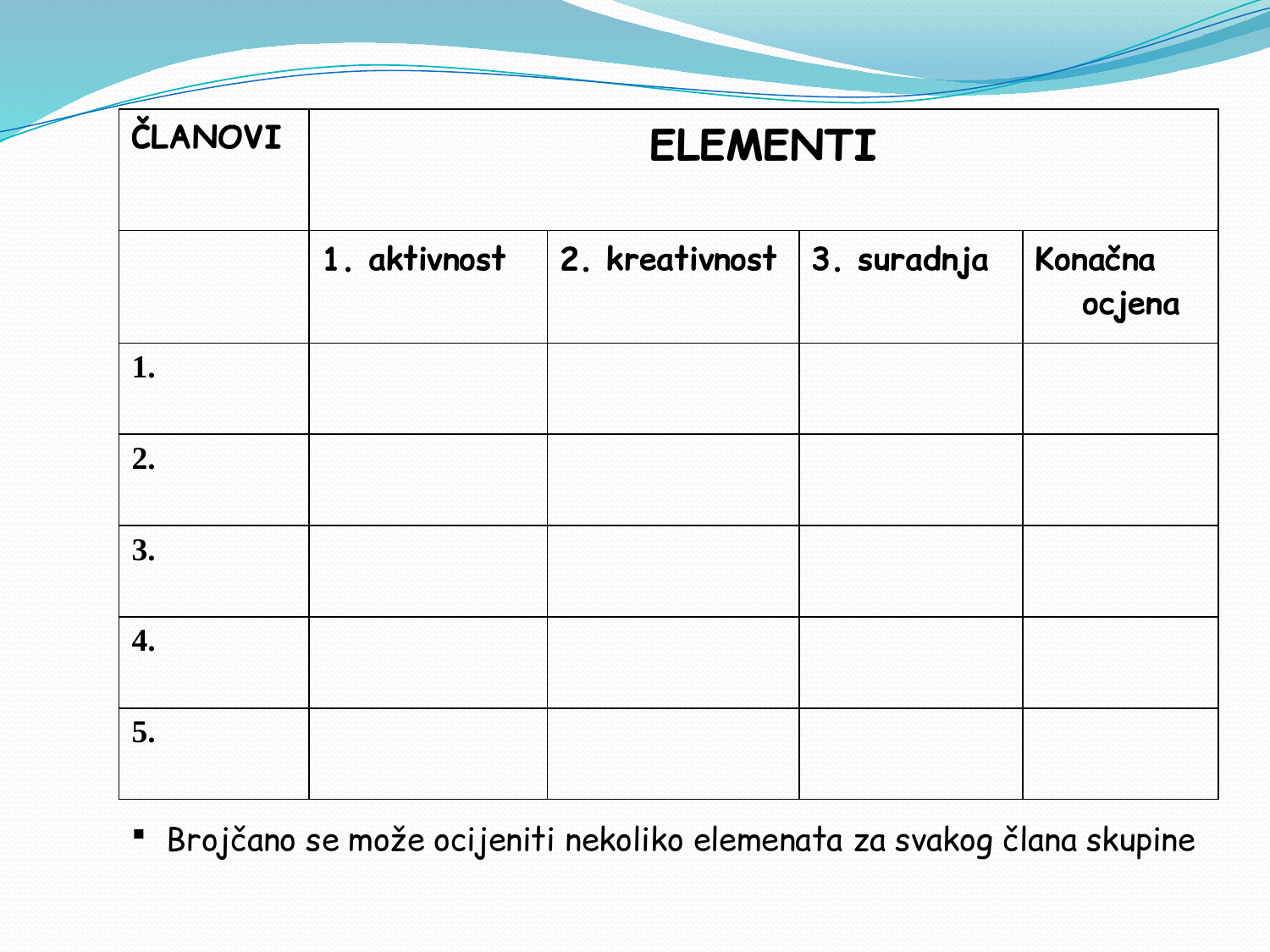

| ČLANOVI | ELEMENTI |  |  |  |
| --- | --- | --- | --- | --- |
|  | 1. aktivnost | 2. kreativnost | 3. suradnja | Konačna ocjena |
| 1. |  |  |  |  |
| 2. |  |  |  |  |
| 3. |  |  |  |  |
| 4. |  |  |  |  |
| 5. |  |  |  |  |
 Brojčano se može ocijeniti nekoliko elemenata za svakog člana skupine